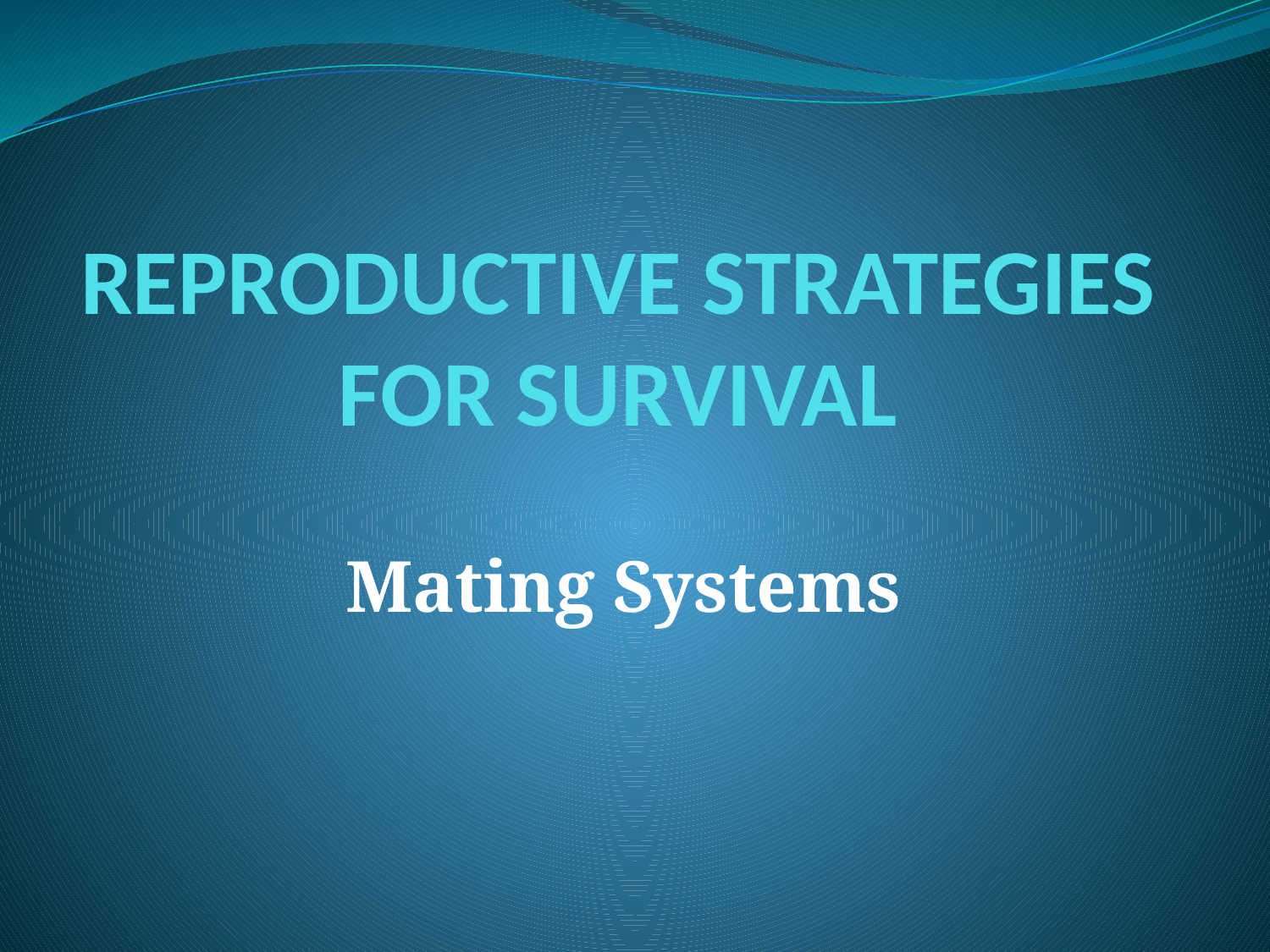

# REPRODUCTIVE STRATEGIES FOR SURVIVAL
Mating Systems